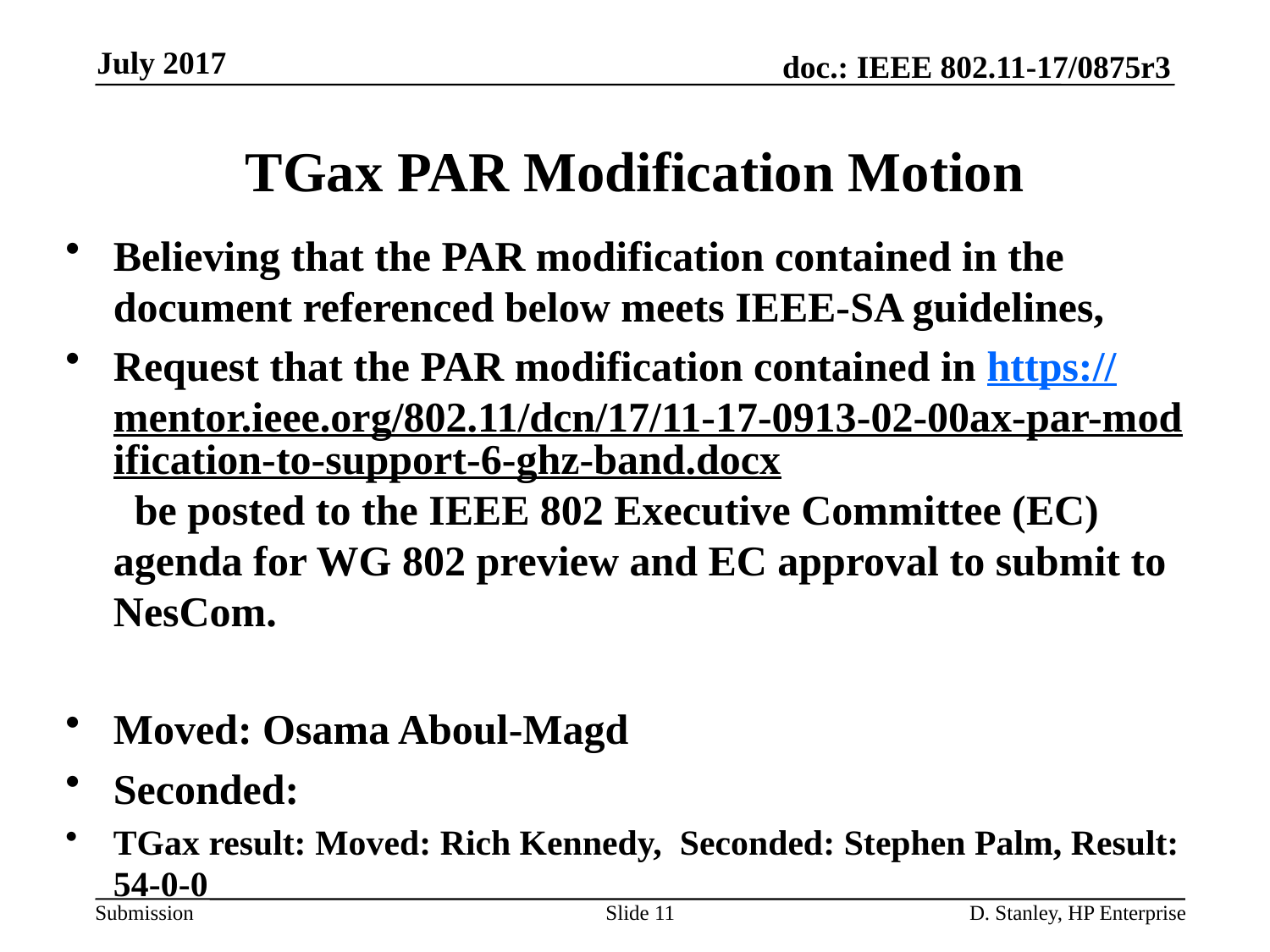

July 2017
# TGax PAR Modification Motion
Believing that the PAR modification contained in the document referenced below meets IEEE-SA guidelines,
Request that the PAR modification contained in https://mentor.ieee.org/802.11/dcn/17/11-17-0913-02-00ax-par-modification-to-support-6-ghz-band.docx  be posted to the IEEE 802 Executive Committee (EC) agenda for WG 802 preview and EC approval to submit to NesCom.

Moved: Osama Aboul-Magd
Seconded:
TGax result: Moved: Rich Kennedy,  Seconded: Stephen Palm, Result: 54-0-0

Slide 11
D. Stanley, HP Enterprise